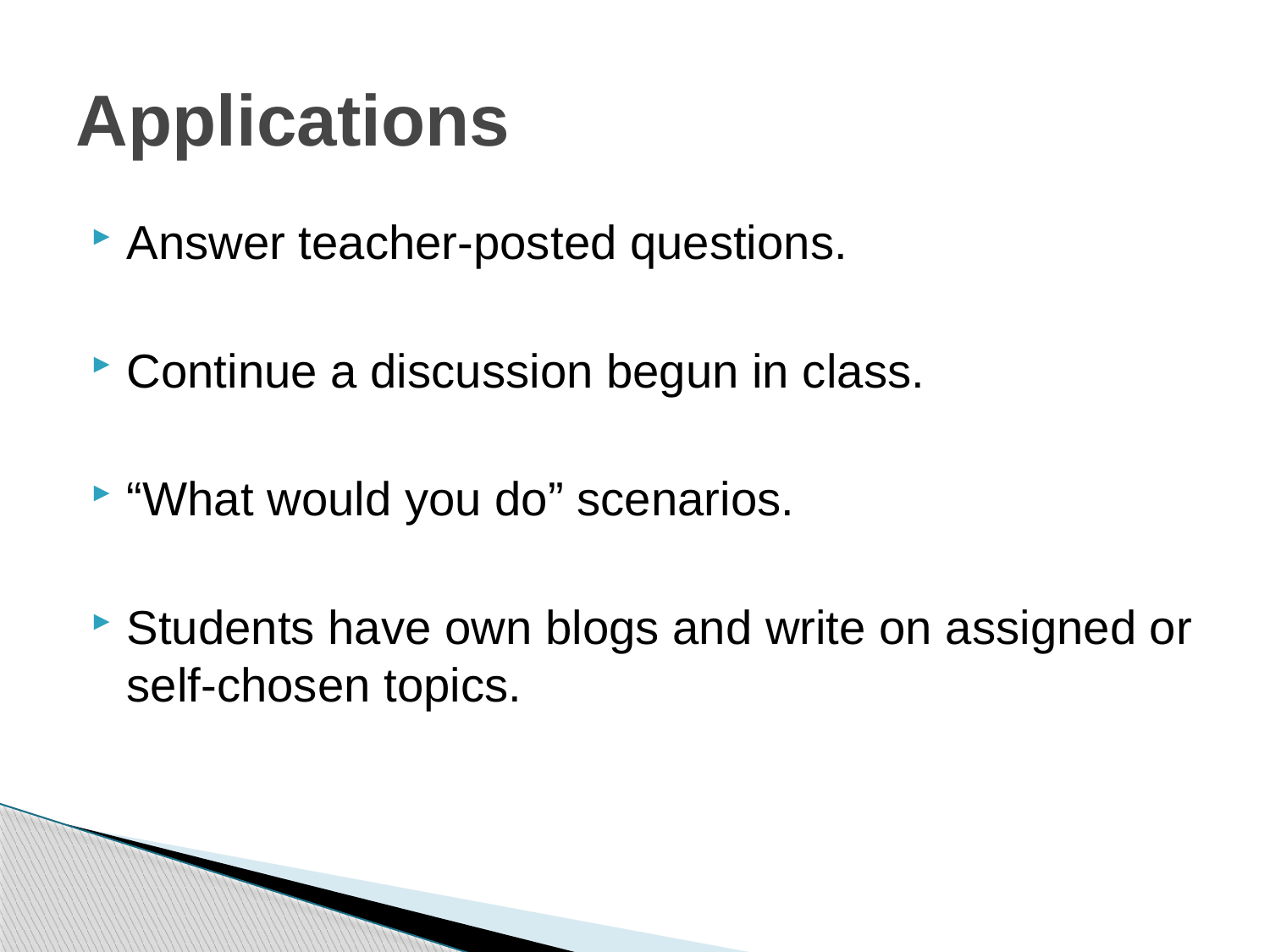

# Applications
Answer teacher-posted questions.

Continue a discussion begun in class.

“What would you do” scenarios.

Students have own blogs and write on assigned or self-chosen topics.